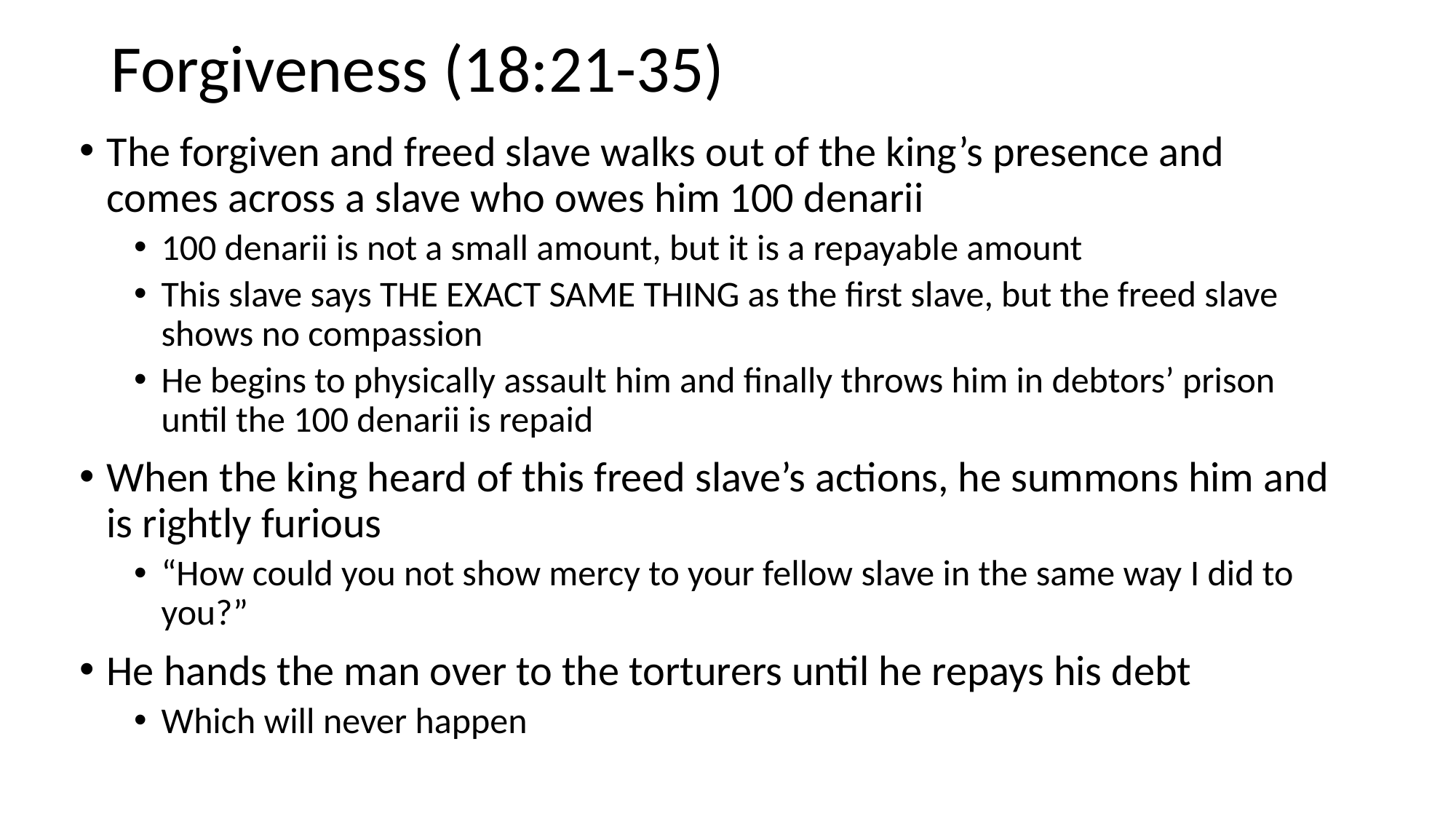

# Forgiveness (18:21-35)
The forgiven and freed slave walks out of the king’s presence and comes across a slave who owes him 100 denarii
100 denarii is not a small amount, but it is a repayable amount
This slave says THE EXACT SAME THING as the first slave, but the freed slave shows no compassion
He begins to physically assault him and finally throws him in debtors’ prison until the 100 denarii is repaid
When the king heard of this freed slave’s actions, he summons him and is rightly furious
“How could you not show mercy to your fellow slave in the same way I did to you?”
He hands the man over to the torturers until he repays his debt
Which will never happen